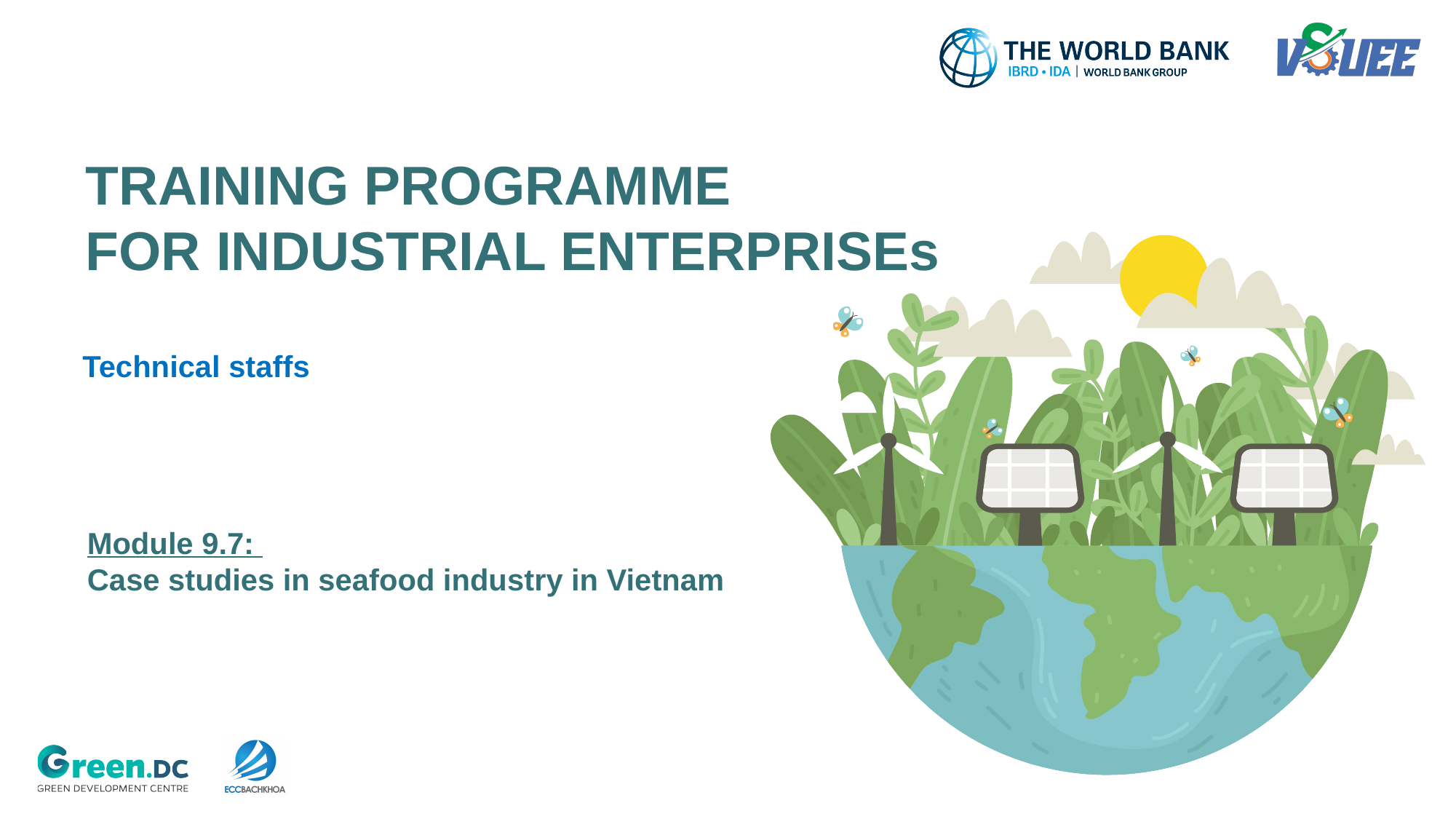

# TRAINING PROGRAMME FOR INDUSTRIAL ENTERPRISEs

Technical staffs
Module 9.7:
Case studies in seafood industry in Vietnam